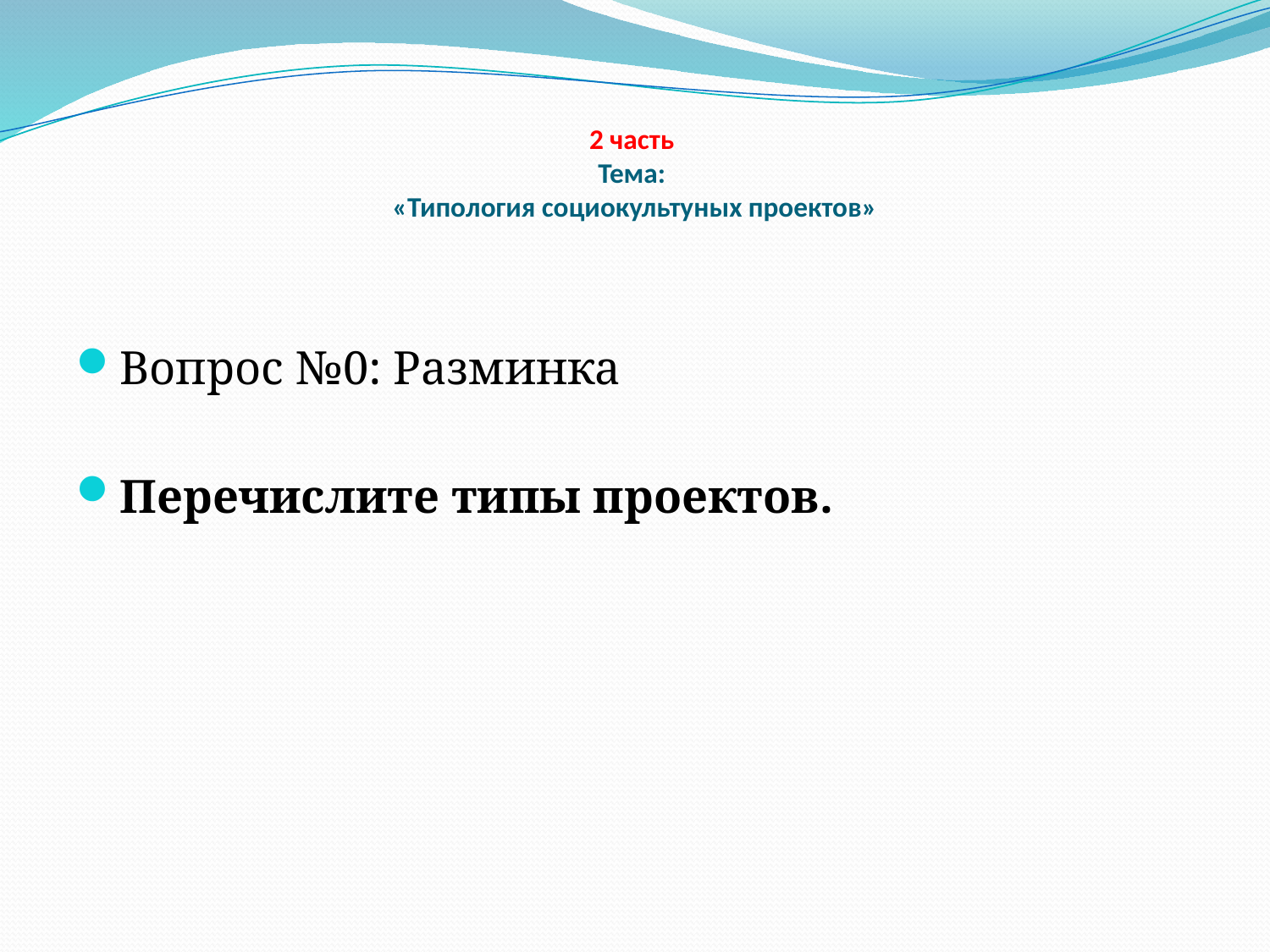

# 2 часть Тема: «Типология социокультуных проектов»

Вопрос №0: Разминка

Перечислите типы проектов.